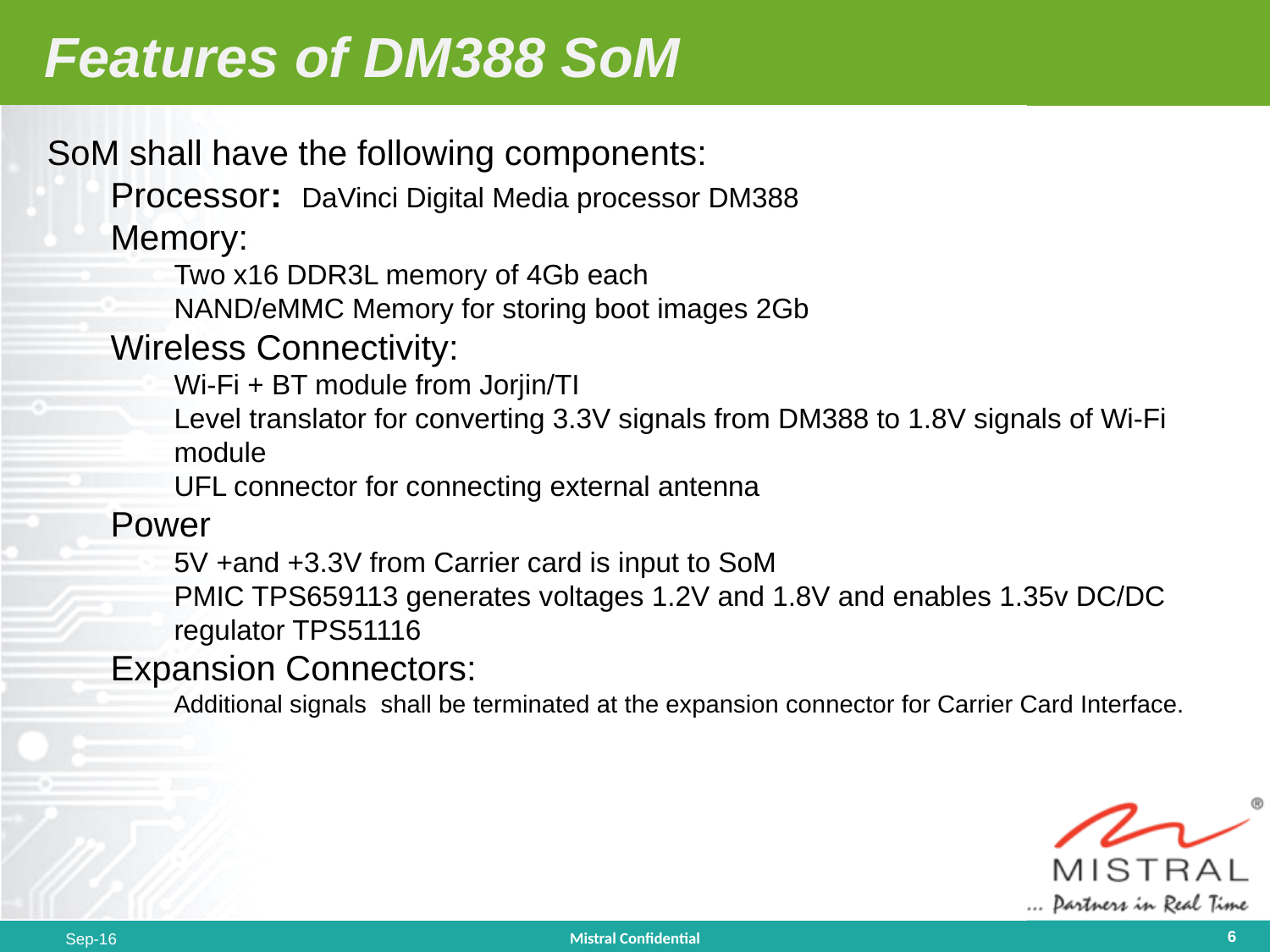

Features of DM388 SoM
SoM shall have the following components:
Processor:  DaVinci Digital Media processor DM388
Memory:
Two x16 DDR3L memory of 4Gb each
NAND/eMMC Memory for storing boot images 2Gb
Wireless Connectivity:
Wi-Fi + BT module from Jorjin/TI
Level translator for converting 3.3V signals from DM388 to 1.8V signals of Wi-Fi module
UFL connector for connecting external antenna
Power
5V +and +3.3V from Carrier card is input to SoM
PMIC TPS659113 generates voltages 1.2V and 1.8V and enables 1.35v DC/DC regulator TPS51116
Expansion Connectors:
Additional signals  shall be terminated at the expansion connector for Carrier Card Interface.

6
Mistral Confidential
Sep-16